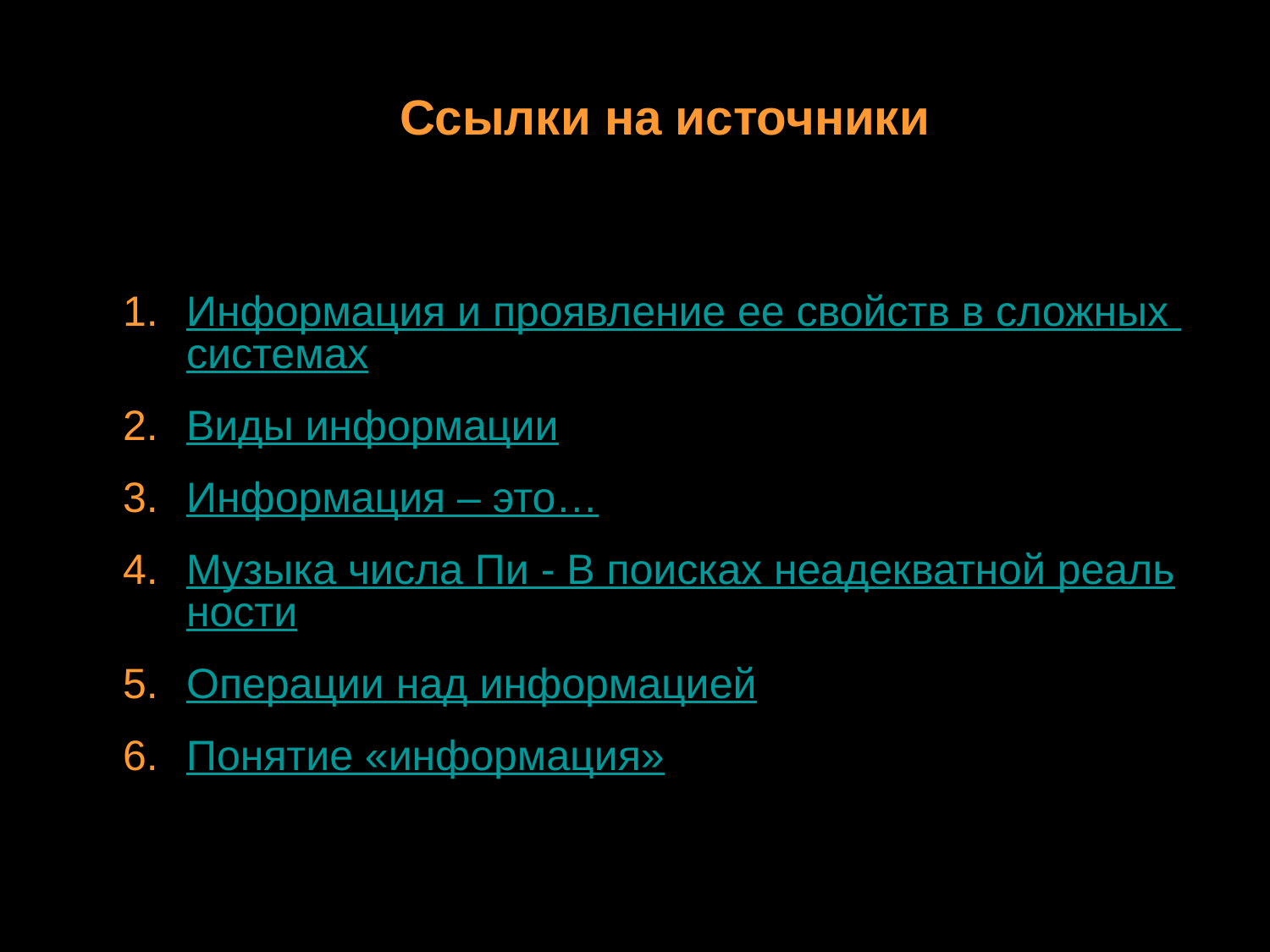

Ссылки на источники
Информация и проявление ее свойств в сложных системах
Виды информации
Информация – это…
Музыка числа Пи - В поисках неадекватной реальности
Операции над информацией
Понятие «информация»